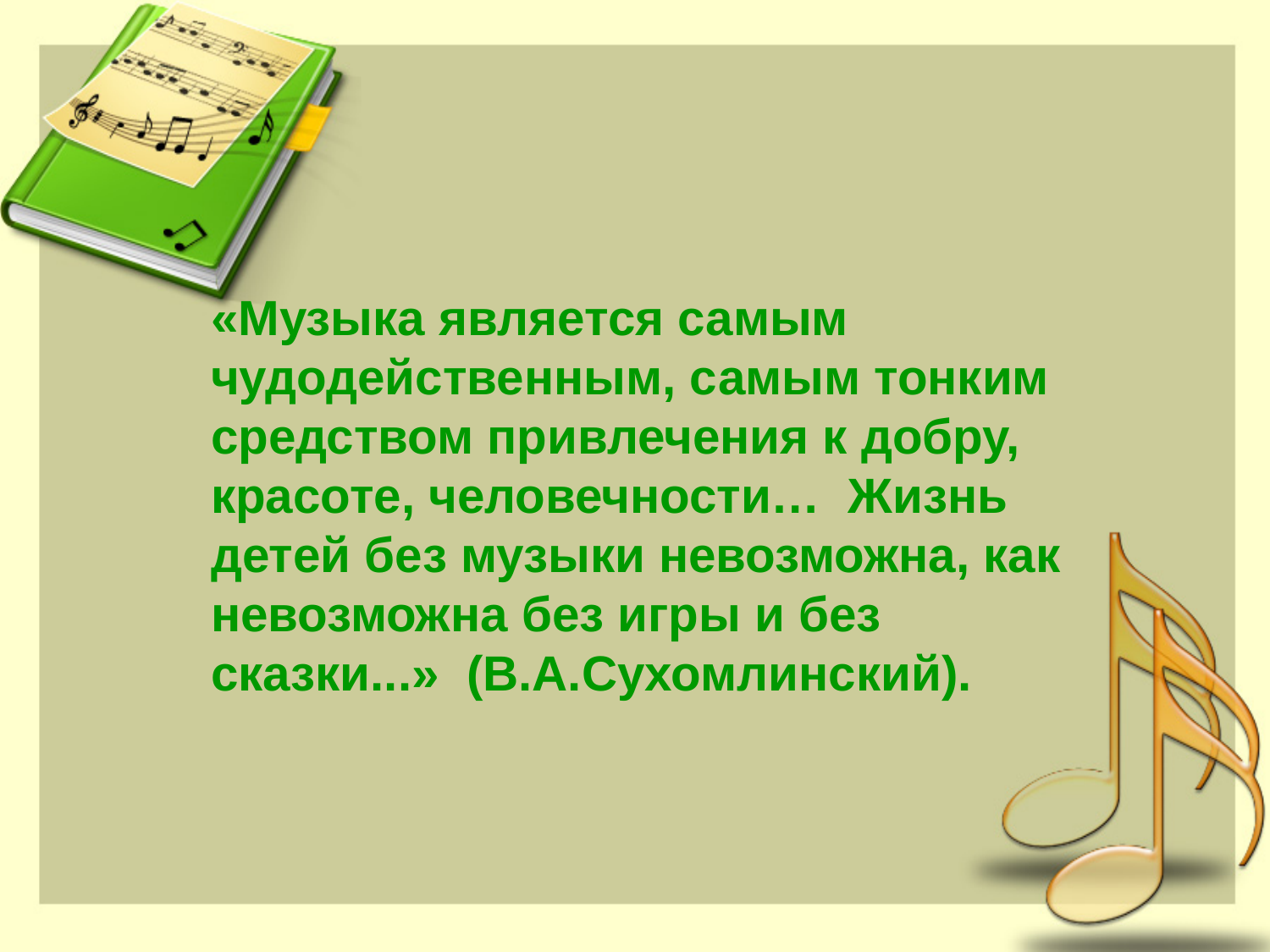

«Музыка является самым чудодейственным, самым тонким средством привлечения к добру, красоте, человечности…  Жизнь детей без музыки невозможна, как невозможна без игры и без сказки...»  (В.А.Сухомлинский).